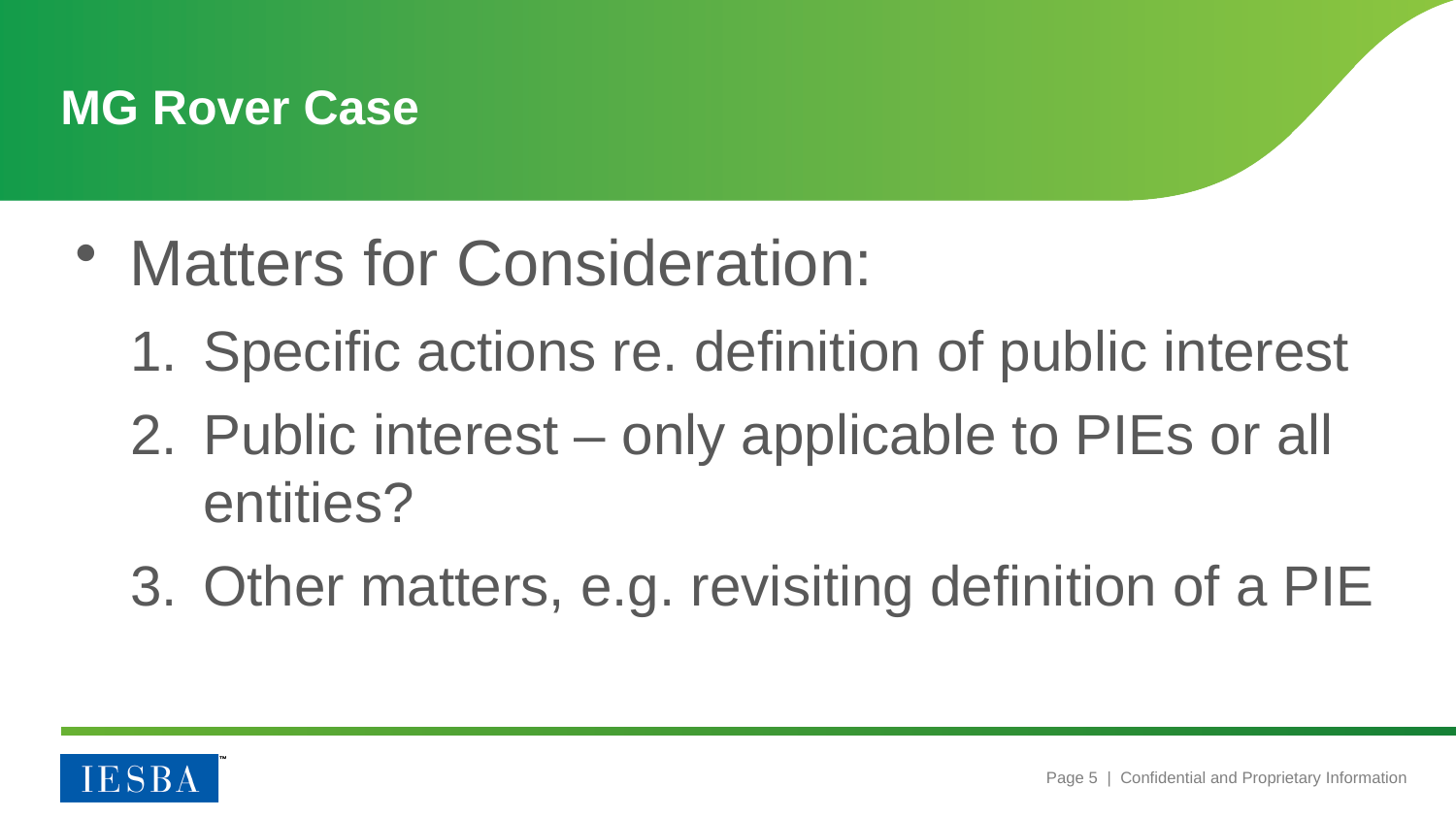

# MG Rover Case
Matters for Consideration:
Specific actions re. definition of public interest
Public interest – only applicable to PIEs or all entities?
Other matters, e.g. revisiting definition of a PIE